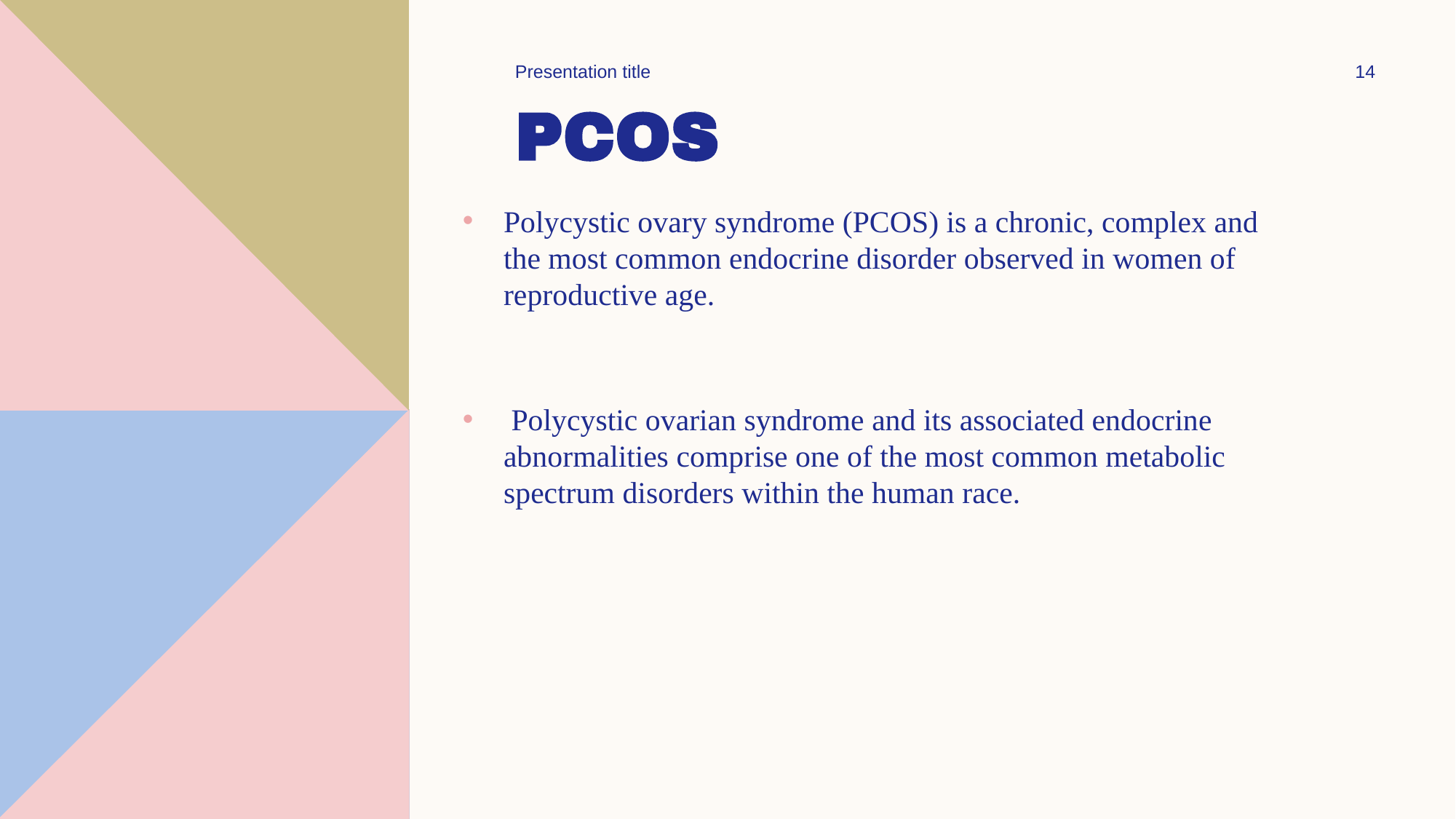

Presentation title
14
# Pcos
Polycystic ovary syndrome (PCOS) is a chronic, complex and the most common endocrine disorder observed in women of reproductive age.

 Polycystic ovarian syndrome and its associated endocrine abnormalities comprise one of the most common metabolic spectrum disorders within the human race.